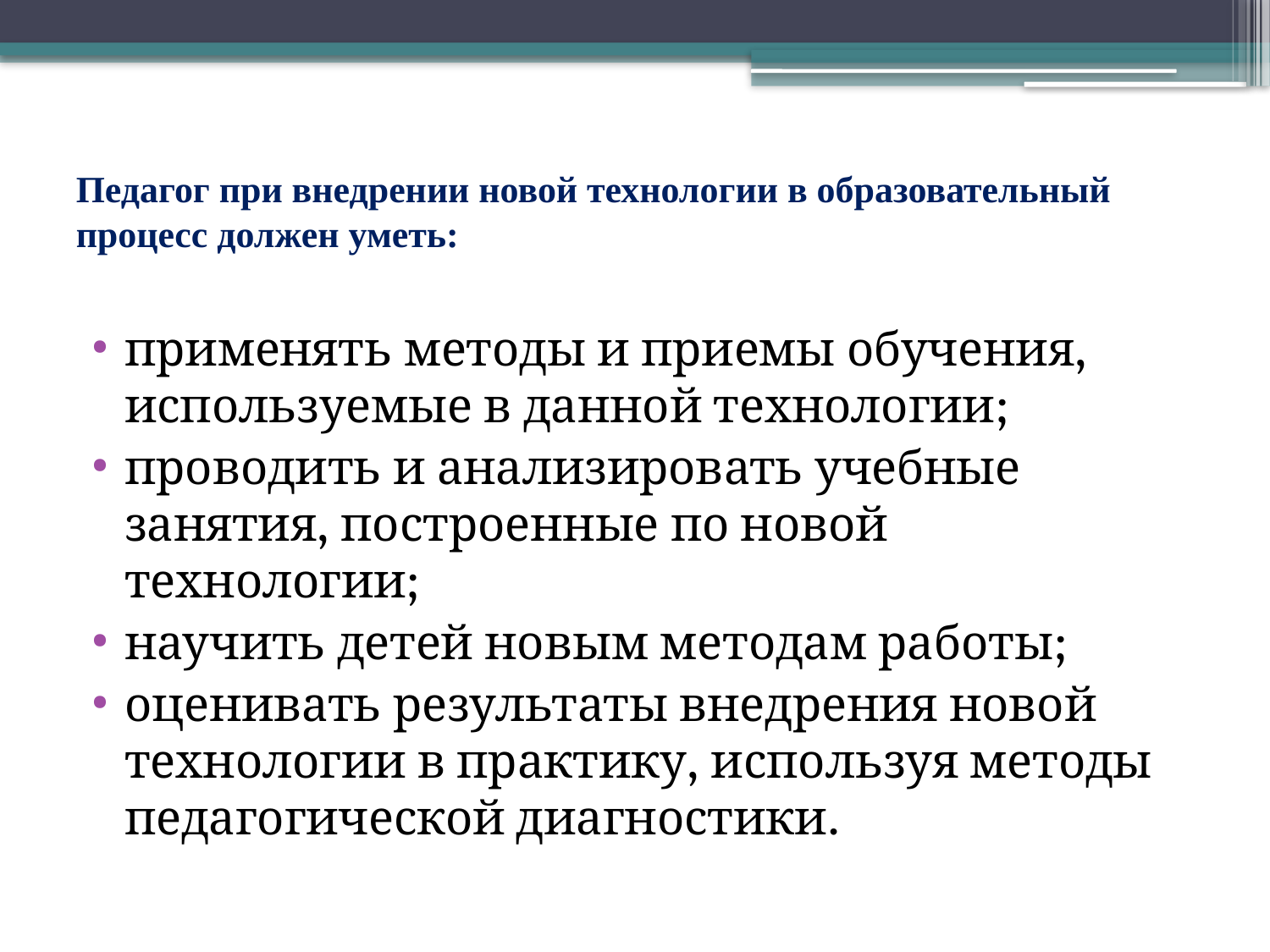

# Педагог при внедрении новой технологии в образовательный процесс должен уметь:
применять методы и приемы обучения, используемые в данной технологии;
проводить и анализировать учебные занятия, построенные по новой технологии;
научить детей новым методам работы;
оценивать результаты внедрения новой технологии в практику, используя методы педагогической диагностики.